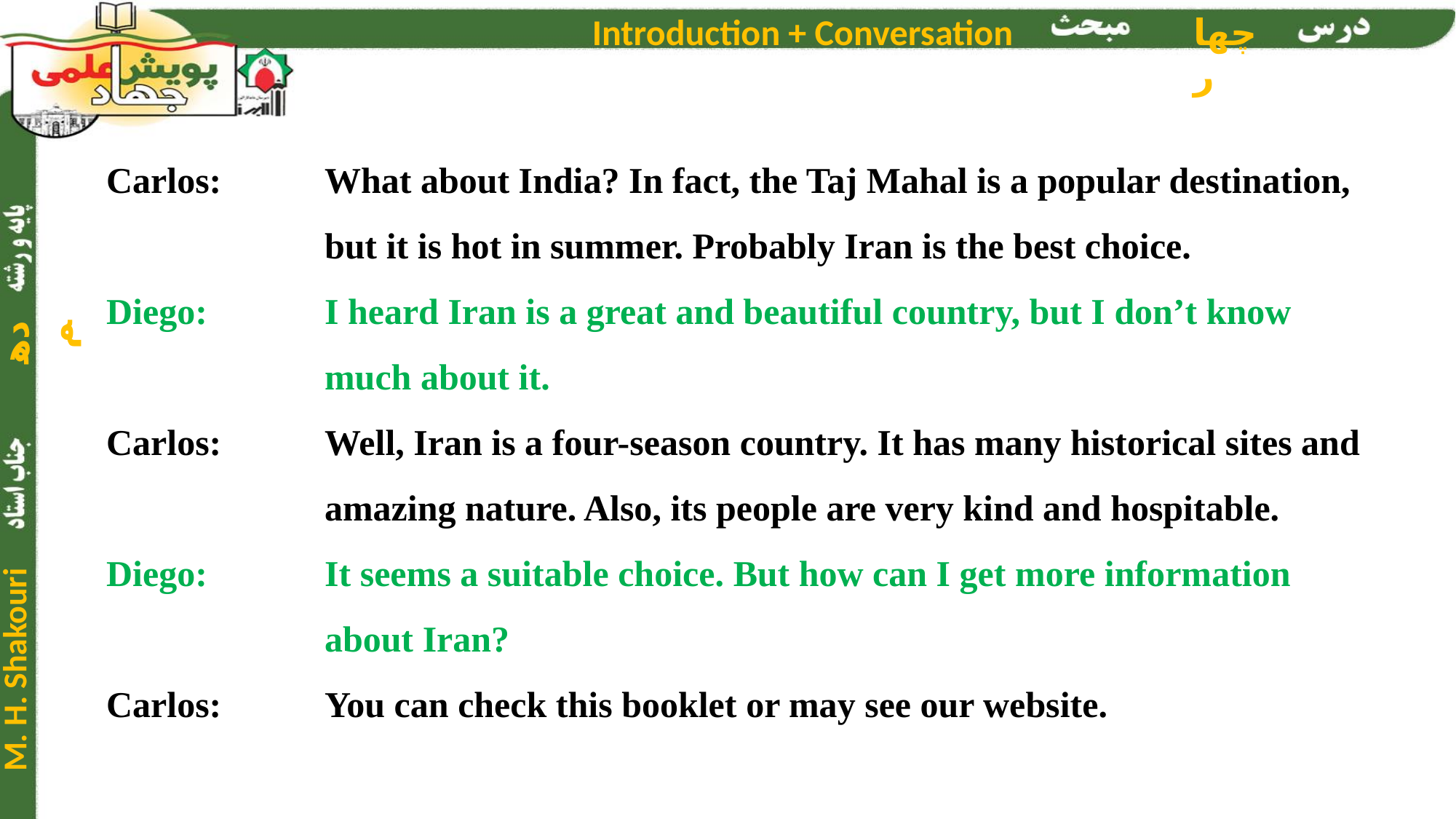

Carlos: 	What about India? In fact, the Taj Mahal is a popular destination, 		but it is hot in summer. Probably Iran is the best choice.
Diego: 	I heard Iran is a great and beautiful country, but I don’t know 			much about it.
Carlos: 	Well, Iran is a four-season country. It has many historical sites and 		amazing nature. Also, its people are very kind and hospitable.
Diego: 	It seems a suitable choice. But how can I get more information 			about Iran?
Carlos: 	You can check this booklet or may see our website.